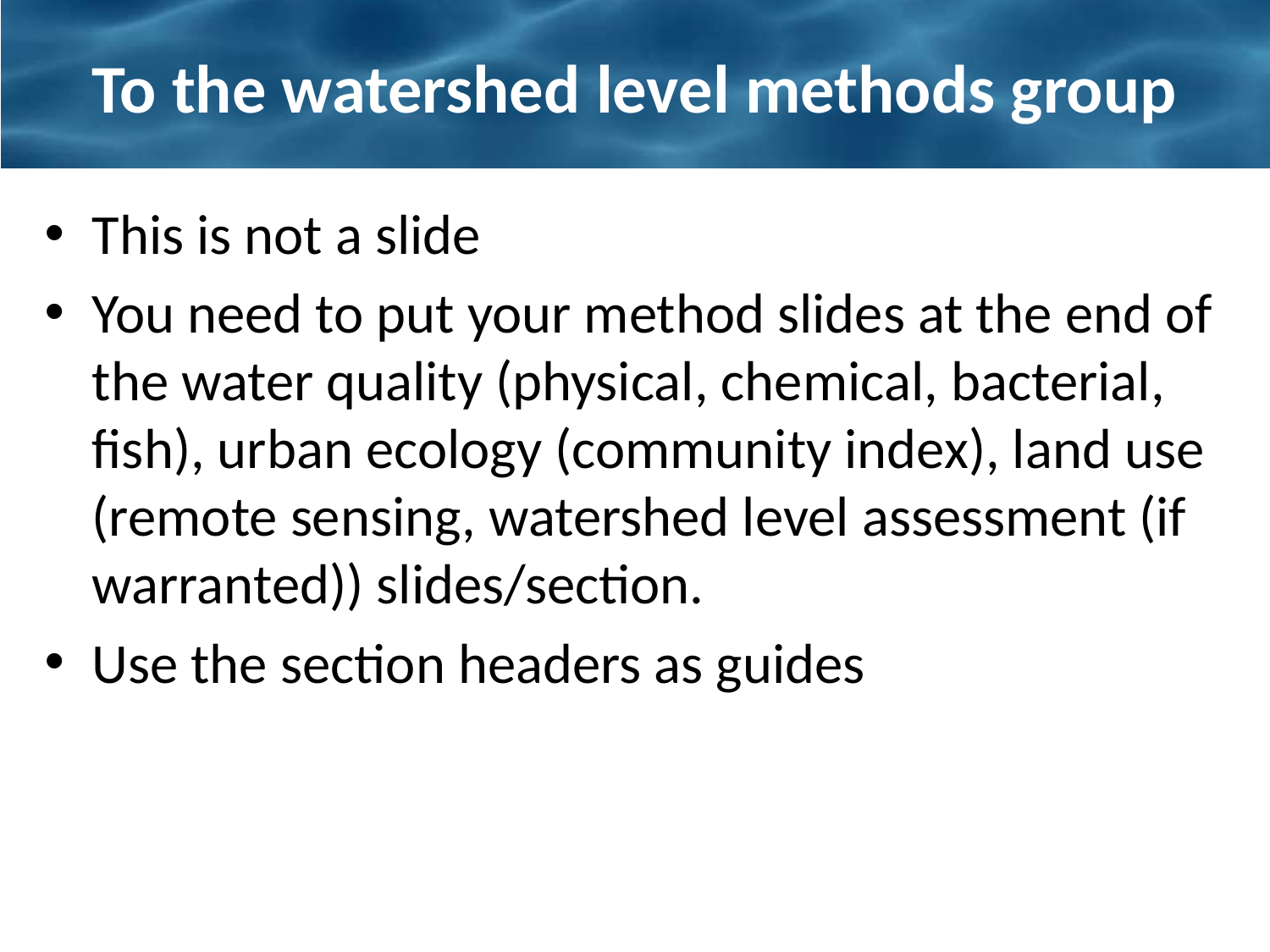

# To the watershed level methods group
This is not a slide
You need to put your method slides at the end of the water quality (physical, chemical, bacterial, fish), urban ecology (community index), land use (remote sensing, watershed level assessment (if warranted)) slides/section.
Use the section headers as guides